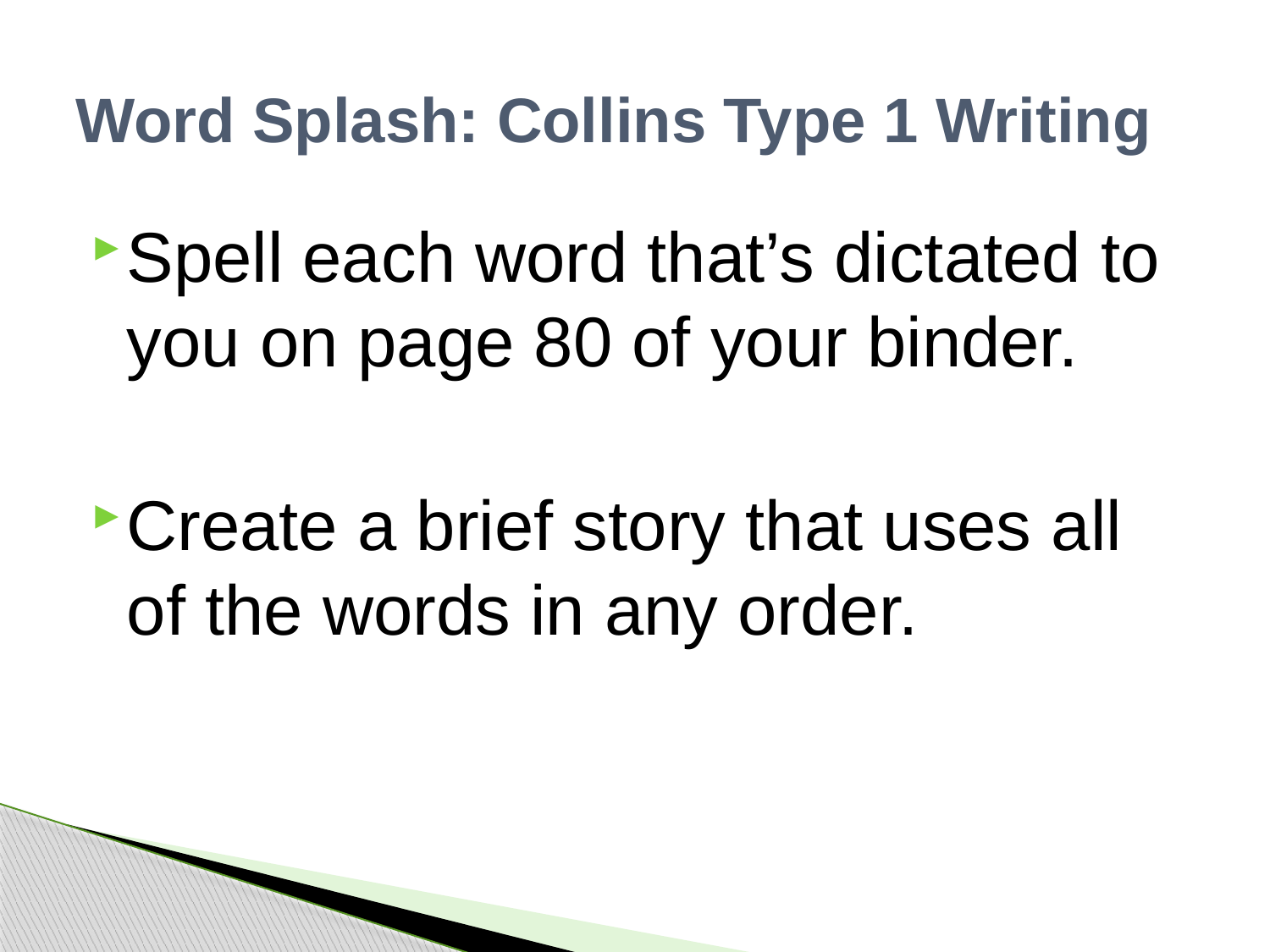

# Word Splash: Collins Type 1 Writing
Spell each word that’s dictated to you on page 80 of your binder.

Create a brief story that uses all of the words in any order.